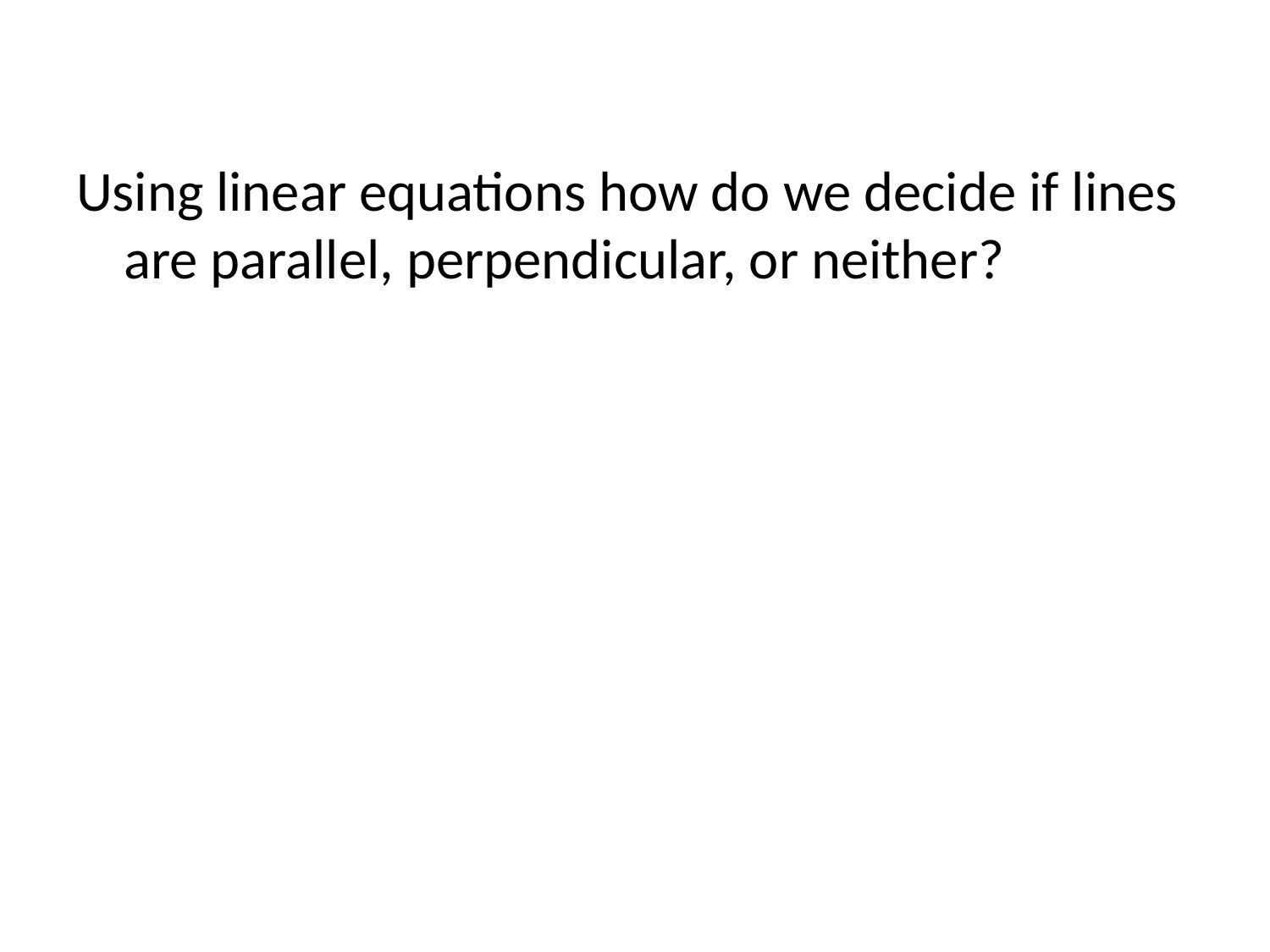

#
Using linear equations how do we decide if lines are parallel, perpendicular, or neither?